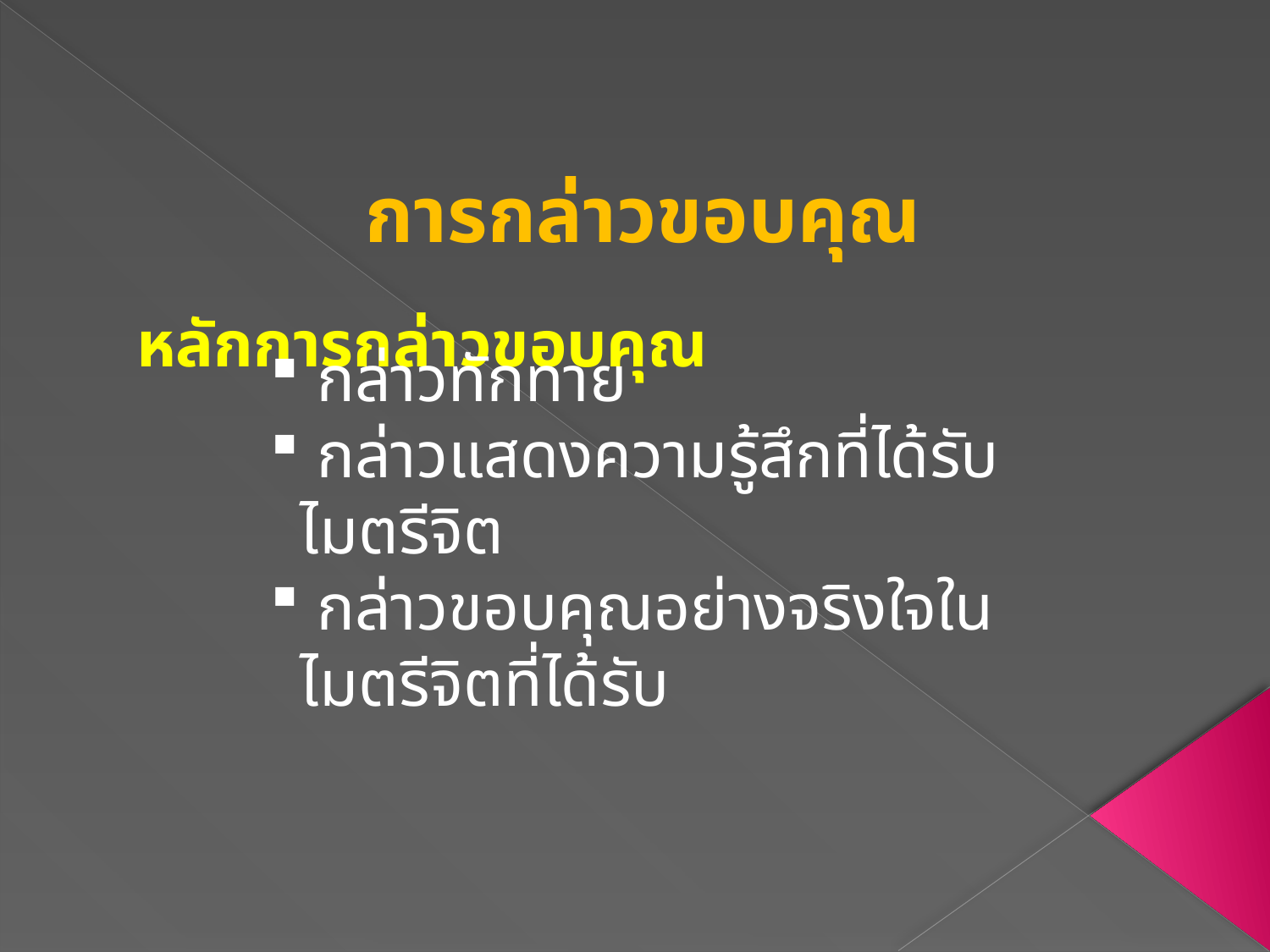

การกล่าวขอบคุณ
หลักการกล่าวขอบคุณ
 กล่าวทักทาย
 กล่าวแสดงความรู้สึกที่ได้รับไมตรีจิต
 กล่าวขอบคุณอย่างจริงใจในไมตรีจิตที่ได้รับ